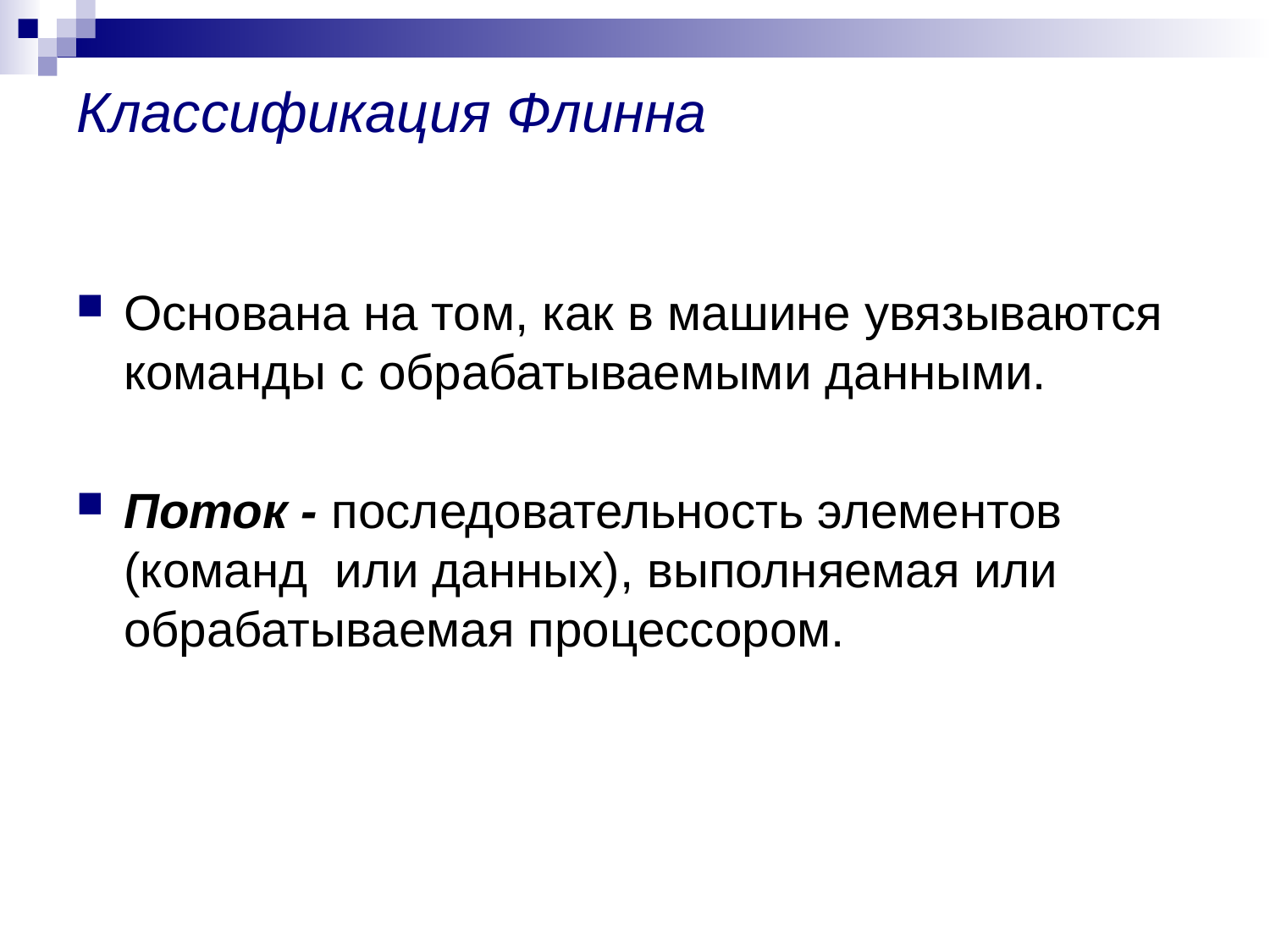

# Классификация Флинна
Основана на том, как в машине увязываются команды с обрабатываемыми данными.

Поток - последовательность элементов (команд  или данных), выполняемая или обрабатываемая процессором.